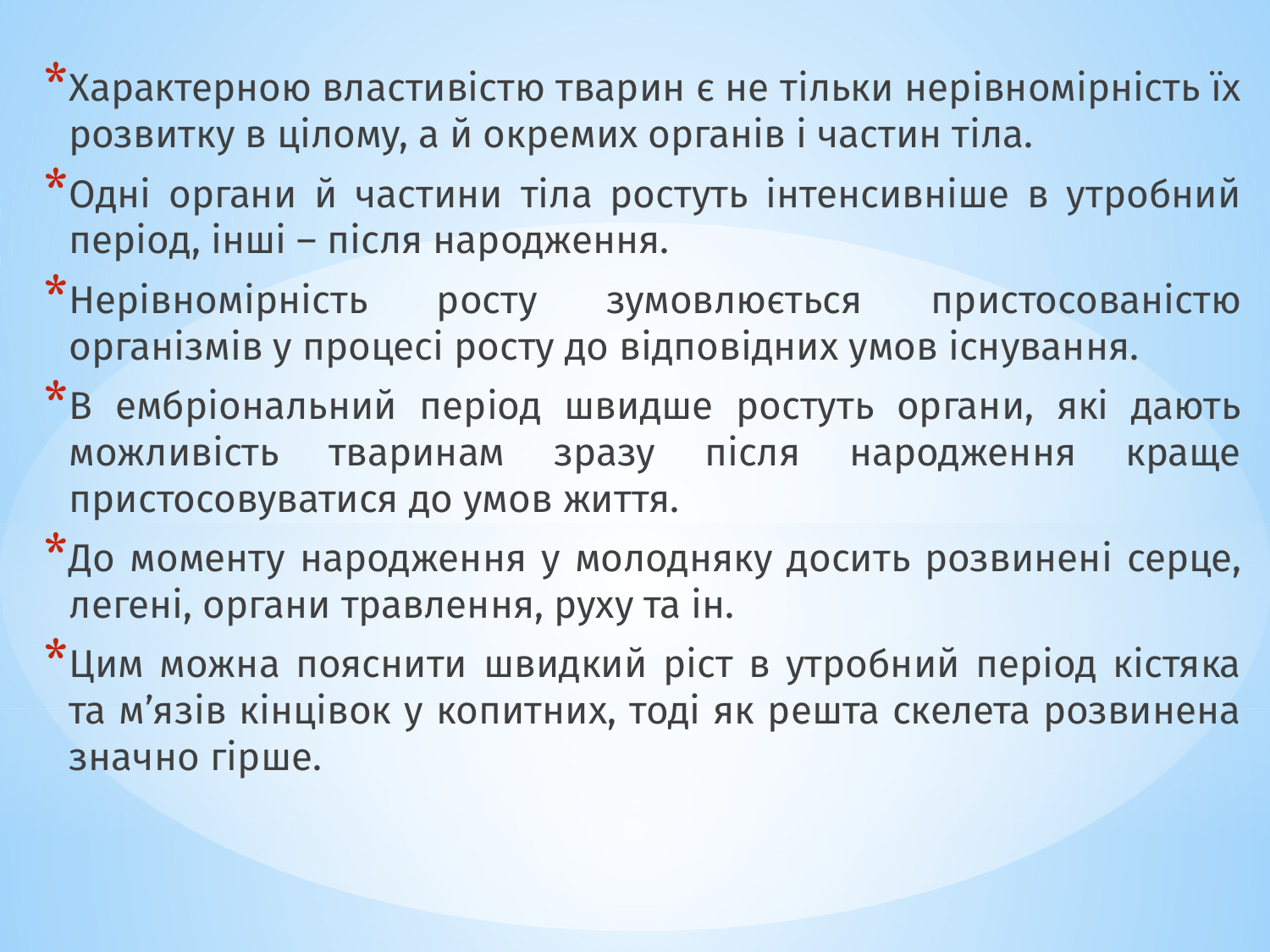

Характерною властивістю тварин є не тільки нерівномірність їх розвитку в цілому, а й окремих органів і частин тіла.
Одні органи й частини тіла ростуть інтенсивніше в утробний період, інші – після народження.
Нерівномірність росту зумовлюється пристосованістю організмів у процесі росту до відповідних умов існування.
В ембріональний період швидше ростуть органи, які дають можливість тваринам зразу після народження краще пристосовуватися до умов життя.
До моменту народження у молодняку досить розвинені серце, легені, органи травлення, руху та ін.
Цим можна пояснити швидкий ріст в утробний період кістяка та м’язів кінцівок у копитних, тоді як решта скелета розвинена значно гірше.